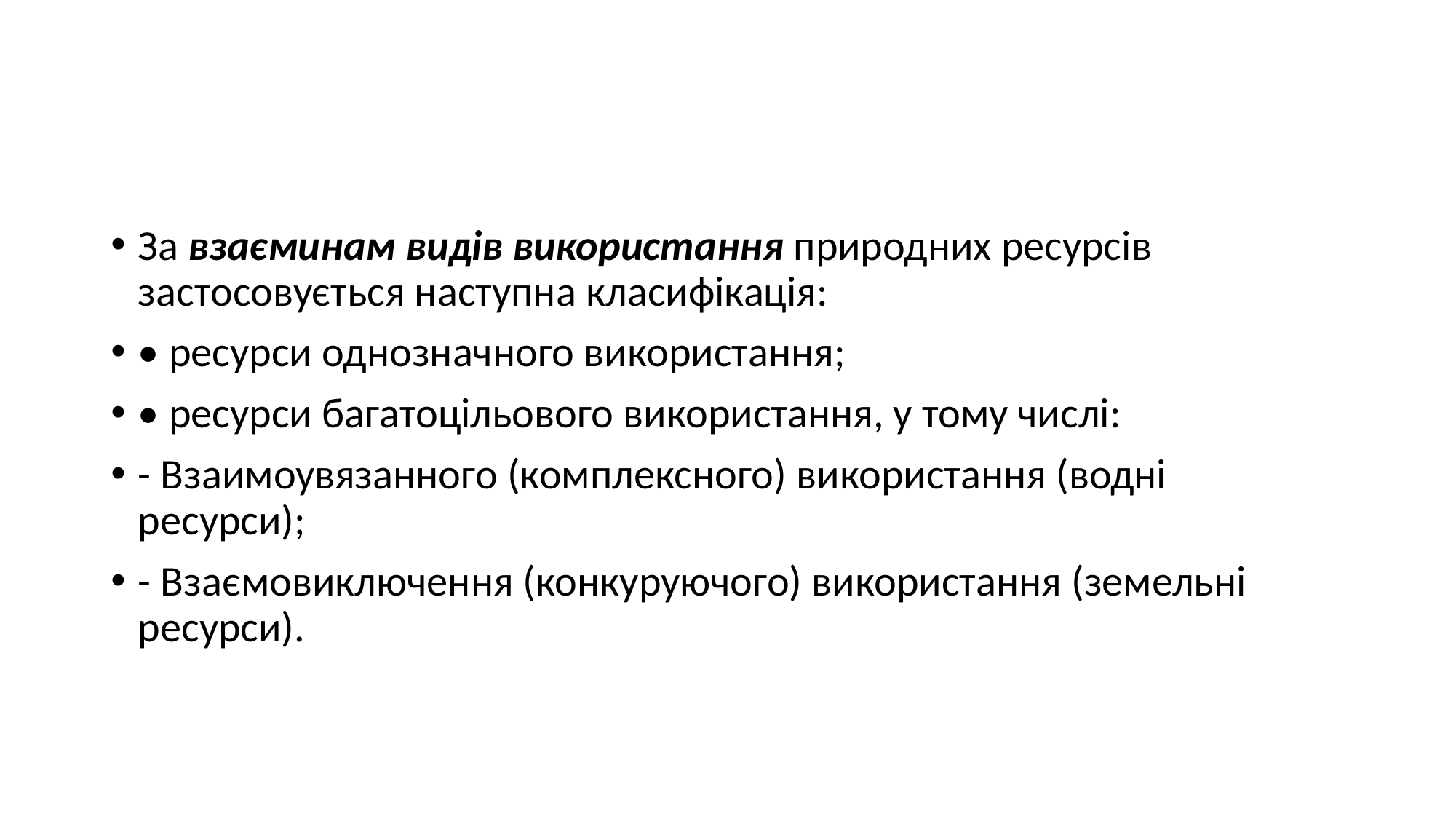

#
За взаєминам видів використання природних ресурсів застосовується наступна класифікація:
• ресурси однозначного використання;
• ресурси багатоцільового використання, у тому числі:
- Взаимоувязанного (комплексного) використання (водні ресурси);
- Взаємовиключення (конкуруючого) використання (земельні ресурси).